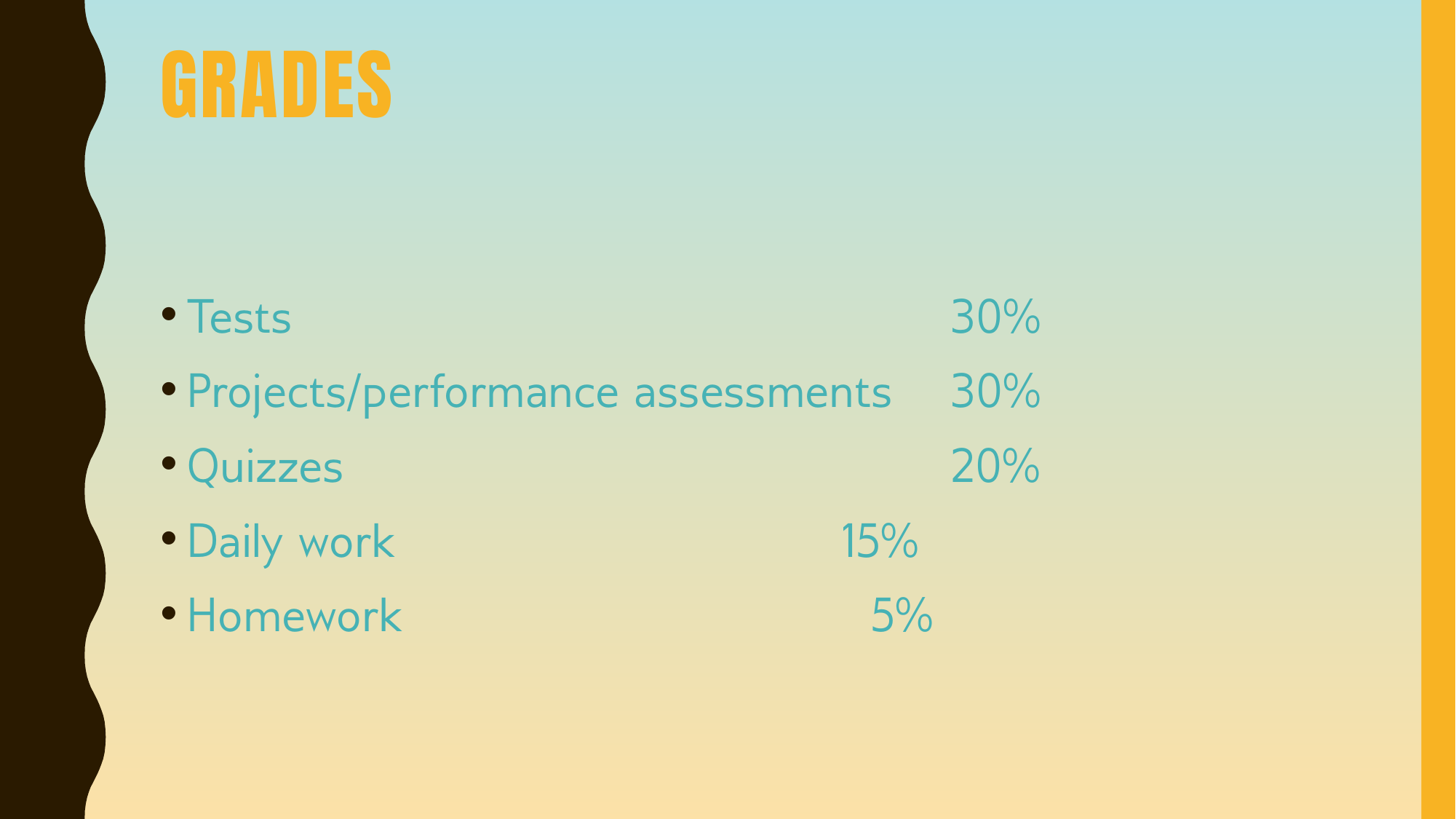

# grades
Tests 						30%
Projects/performance assessments	30%
Quizzes						20%
Daily work					15%
Homework				  	  5%